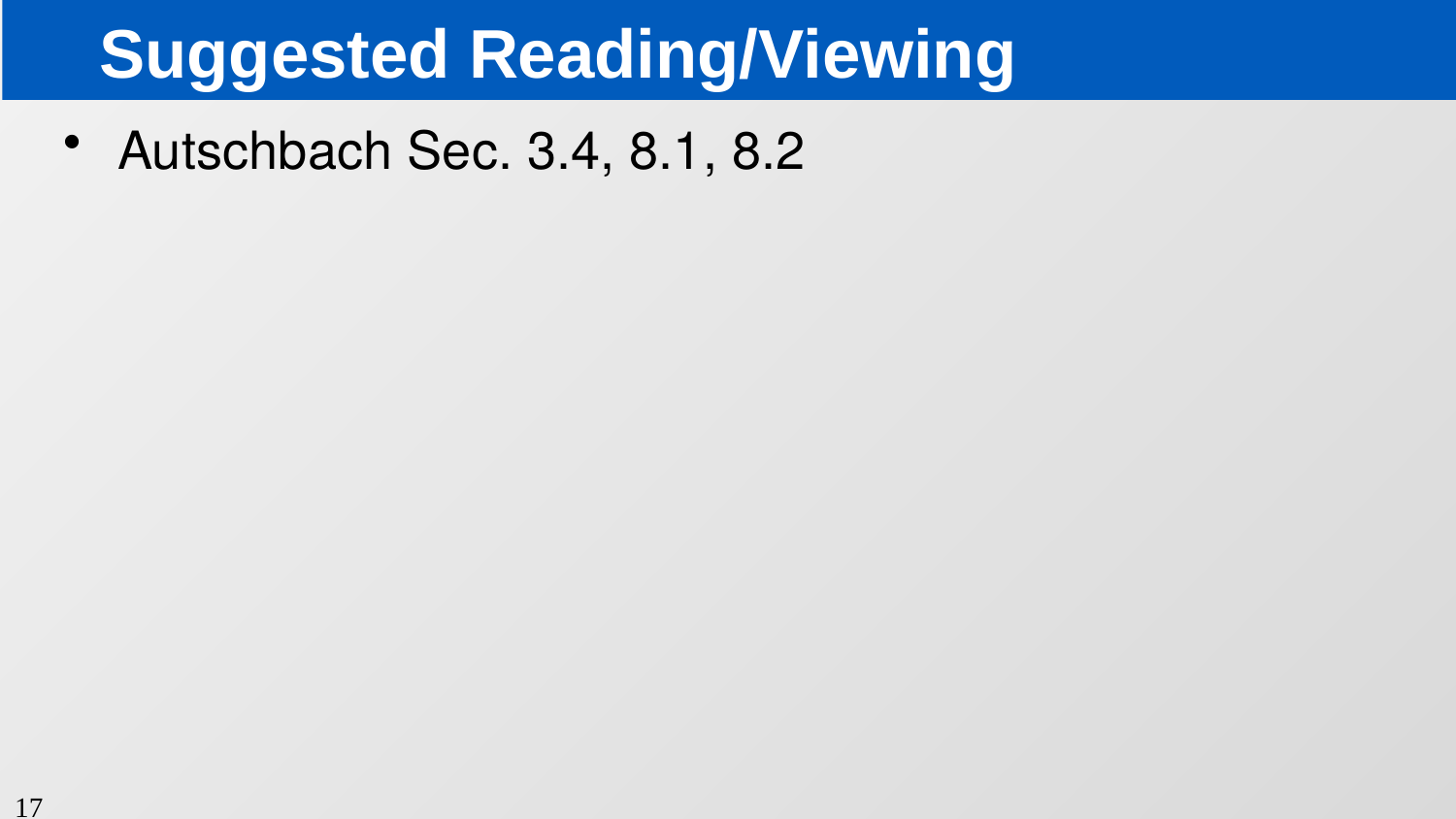

# Suggested Reading/Viewing
Autschbach Sec. 3.4, 8.1, 8.2

17